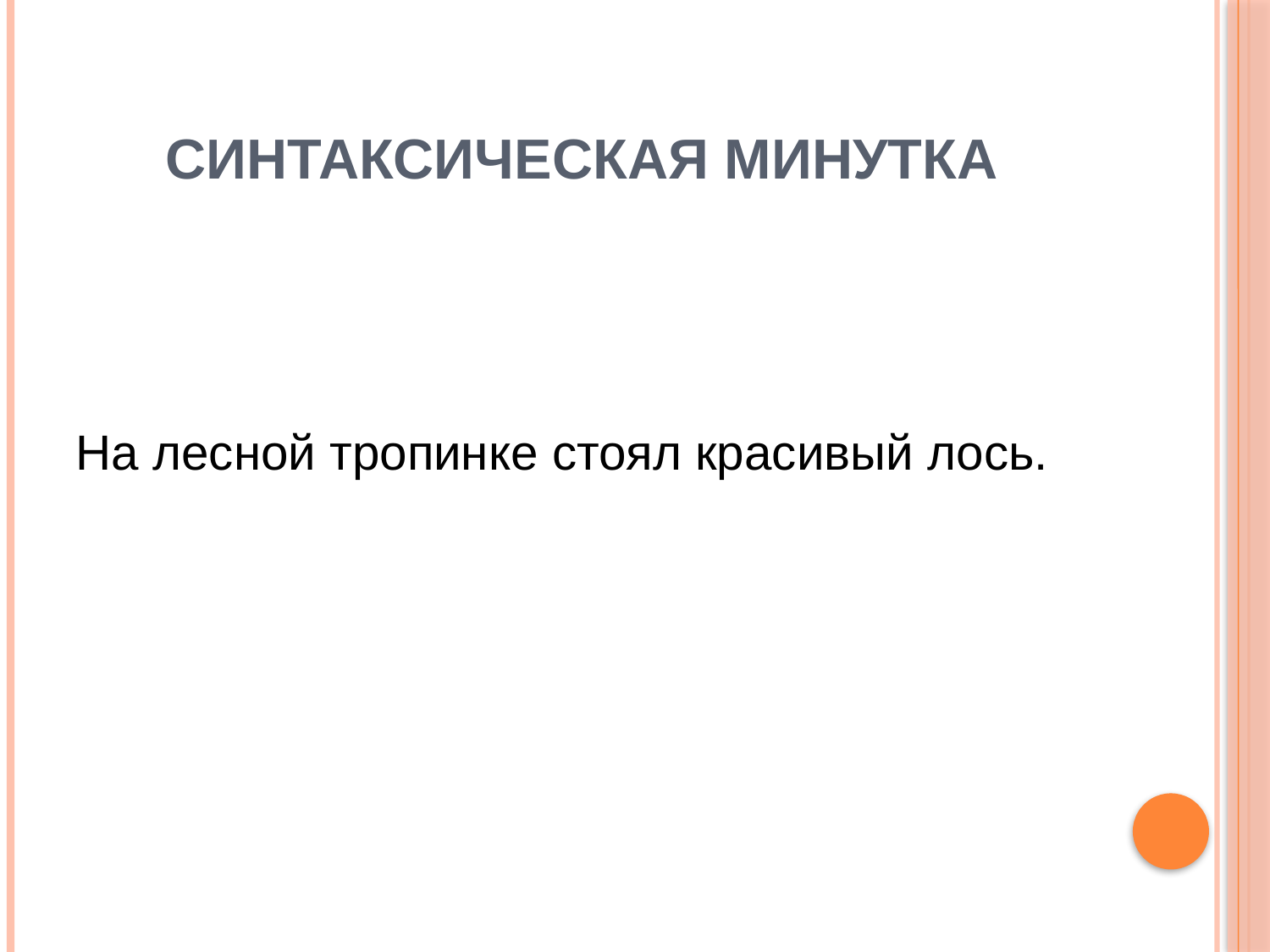

# Синтаксическая минутка

На лесной тропинке стоял красивый лось.